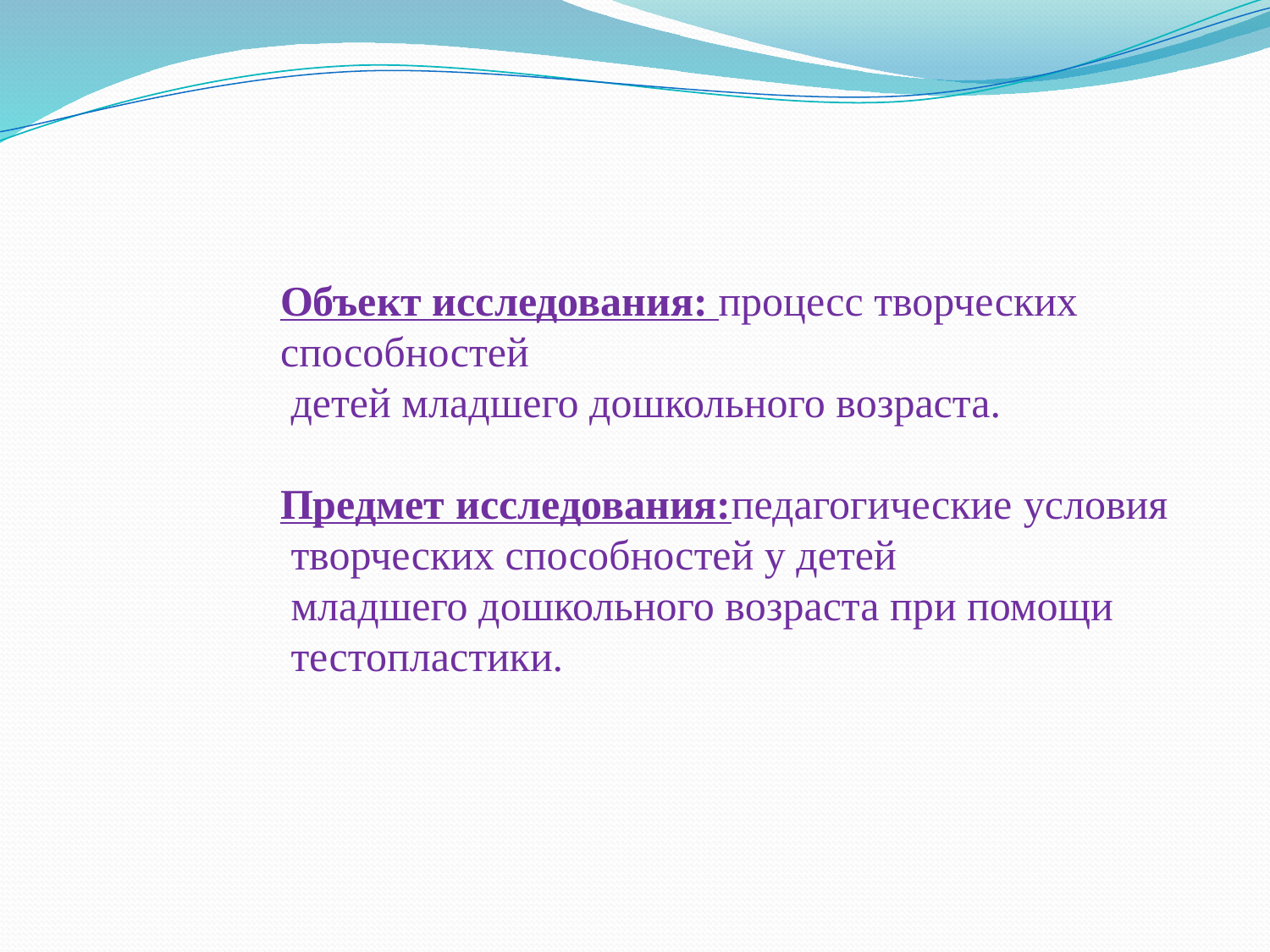

Объект исследования: процесс творческих
способностей
 детей младшего дошкольного возраста.

Предмет исследования:педагогические условия
 творческих способностей у детей
 младшего дошкольного возраста при помощи
 тестопластики.